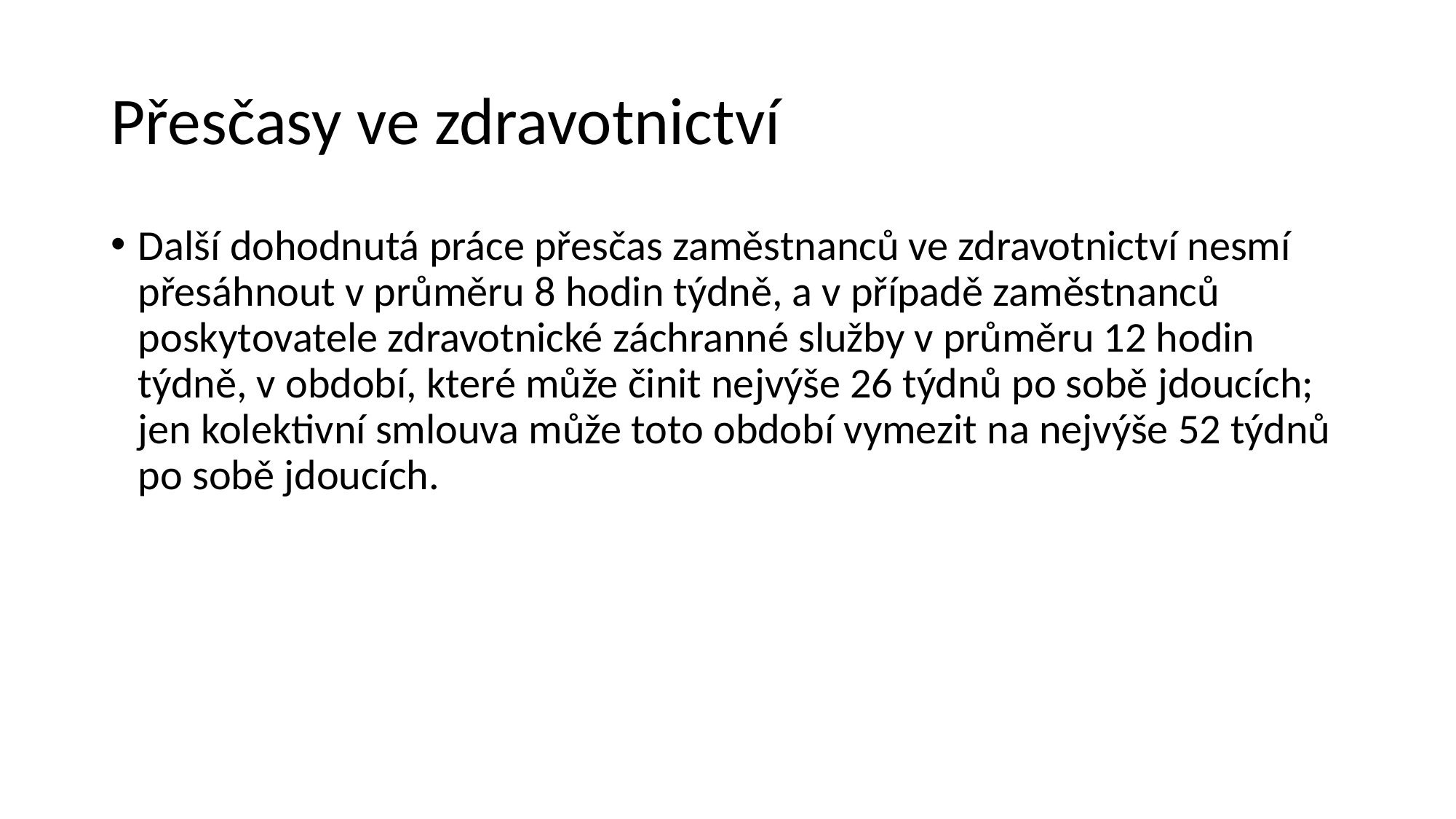

# Přesčasy ve zdravotnictví
Další dohodnutá práce přesčas zaměstnanců ve zdravotnictví nesmí přesáhnout v průměru 8 hodin týdně, a v případě zaměstnanců poskytovatele zdravotnické záchranné služby v průměru 12 hodin týdně, v období, které může činit nejvýše 26 týdnů po sobě jdoucích; jen kolektivní smlouva může toto období vymezit na nejvýše 52 týdnů po sobě jdoucích.